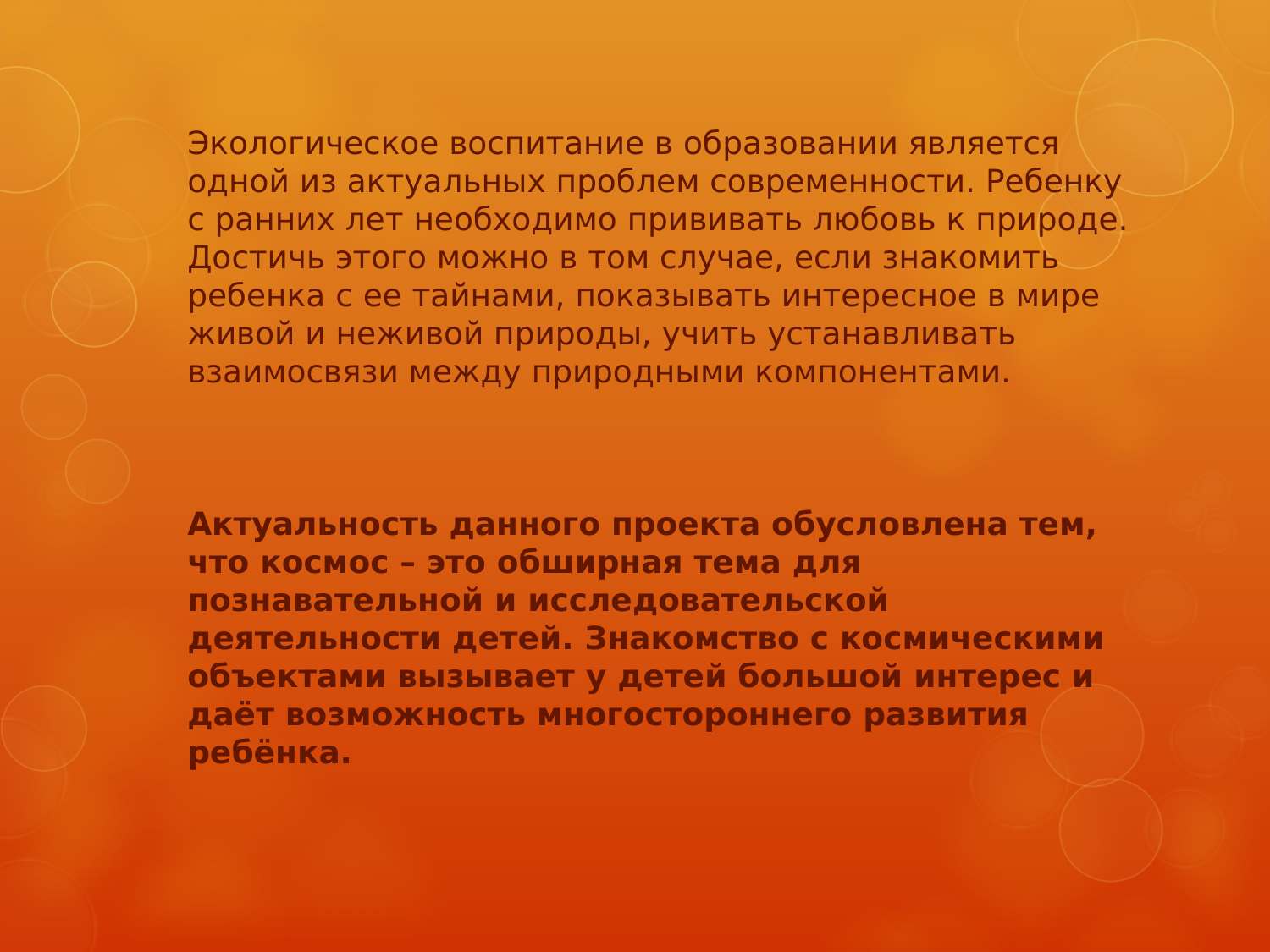

Экологическое воспитание в образовании является одной из актуальных проблем современности. Ребенку с ранних лет необходимо прививать любовь к природе. Достичь этого можно в том случае, если знакомить ребенка с ее тайнами, показывать интересное в мире живой и неживой природы, учить устанавливать взаимосвязи между природными компонентами.

Актуальность данного проекта обусловлена тем, что космос – это обширная тема для познавательной и исследовательской деятельности детей. Знакомство с космическими объектами вызывает у детей большой интерес и даёт возможность многостороннего развития ребёнка.